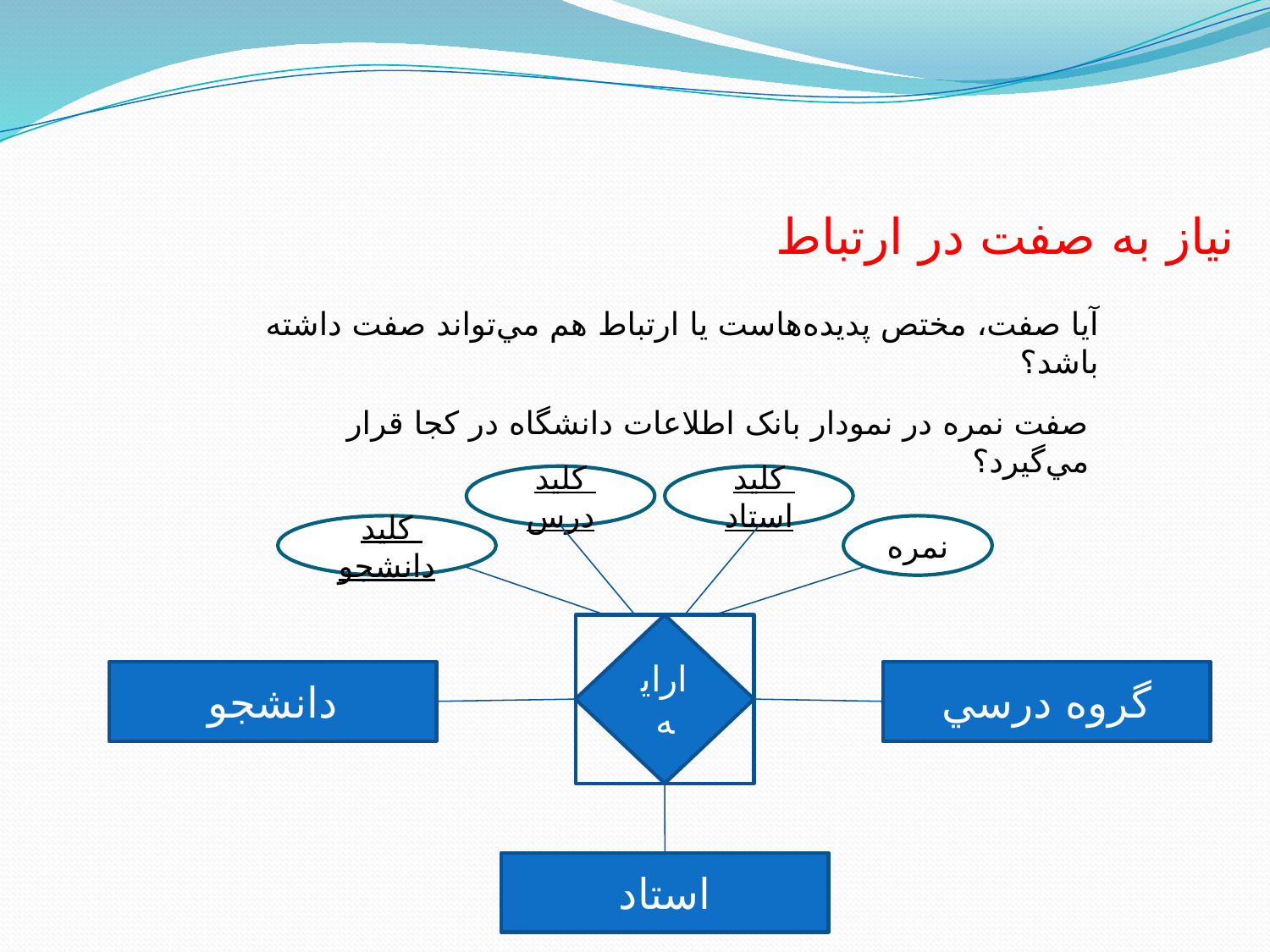

نياز به صفت در ارتباط
آيا صفت، مختص پديده‌هاست يا ارتباط هم مي‌تواند صفت داشته باشد؟
صفت نمره در نمودار بانک اطلاعات دانشگاه در کجا قرار مي‌گيرد؟
کليد درس
کليد استاد
کليد دانشجو
نمره

ارايه
دانشجو
گروه درسي
استاد